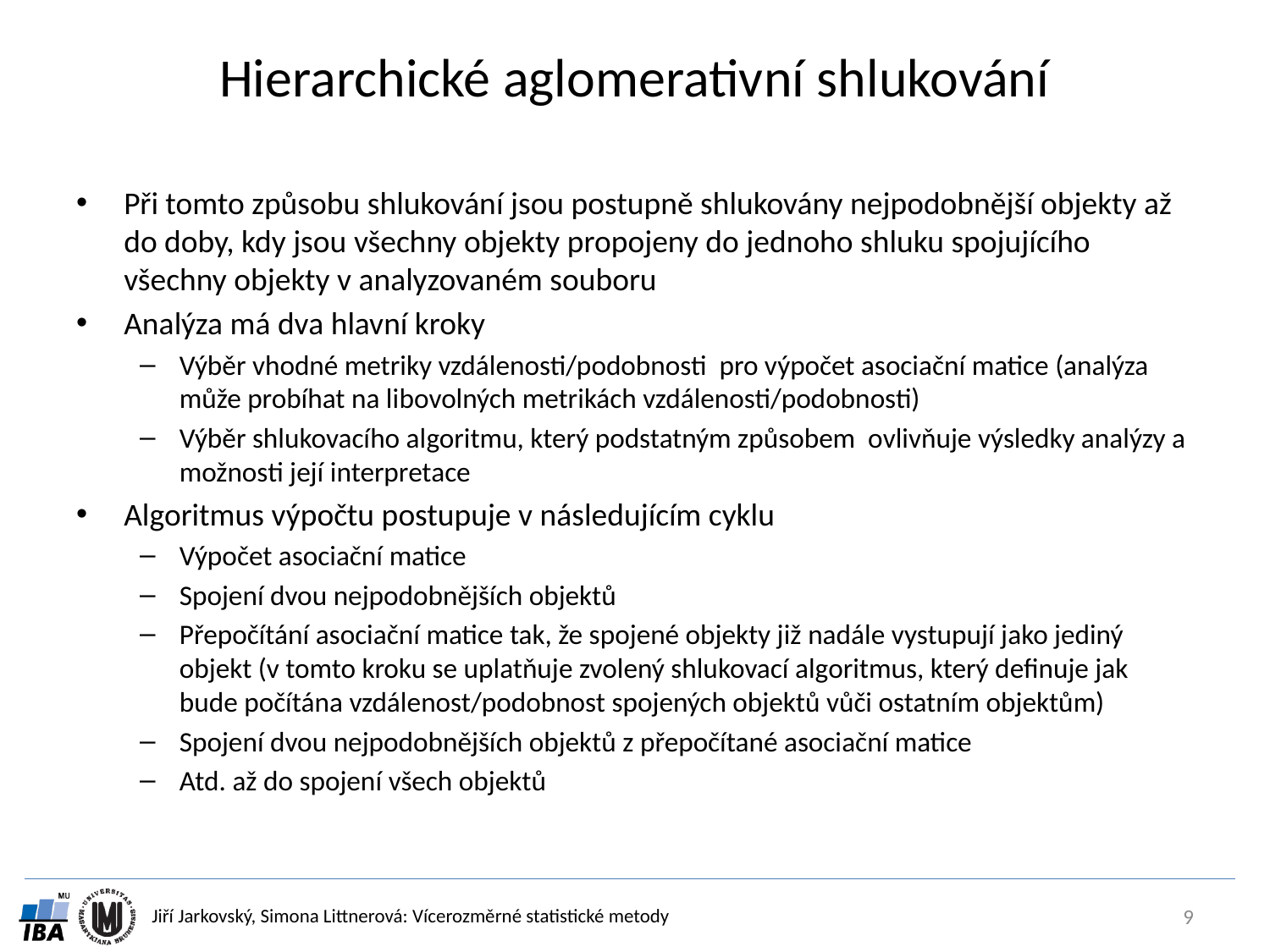

# Hierarchické aglomerativní shlukování
Při tomto způsobu shlukování jsou postupně shlukovány nejpodobnější objekty až do doby, kdy jsou všechny objekty propojeny do jednoho shluku spojujícího všechny objekty v analyzovaném souboru
Analýza má dva hlavní kroky
Výběr vhodné metriky vzdálenosti/podobnosti  pro výpočet asociační matice (analýza může probíhat na libovolných metrikách vzdálenosti/podobnosti)
Výběr shlukovacího algoritmu, který podstatným způsobem  ovlivňuje výsledky analýzy a možnosti její interpretace
Algoritmus výpočtu postupuje v následujícím cyklu
Výpočet asociační matice
Spojení dvou nejpodobnějších objektů
Přepočítání asociační matice tak, že spojené objekty již nadále vystupují jako jediný objekt (v tomto kroku se uplatňuje zvolený shlukovací algoritmus, který definuje jak bude počítána vzdálenost/podobnost spojených objektů vůči ostatním objektům)
Spojení dvou nejpodobnějších objektů z přepočítané asociační matice
Atd. až do spojení všech objektů
9